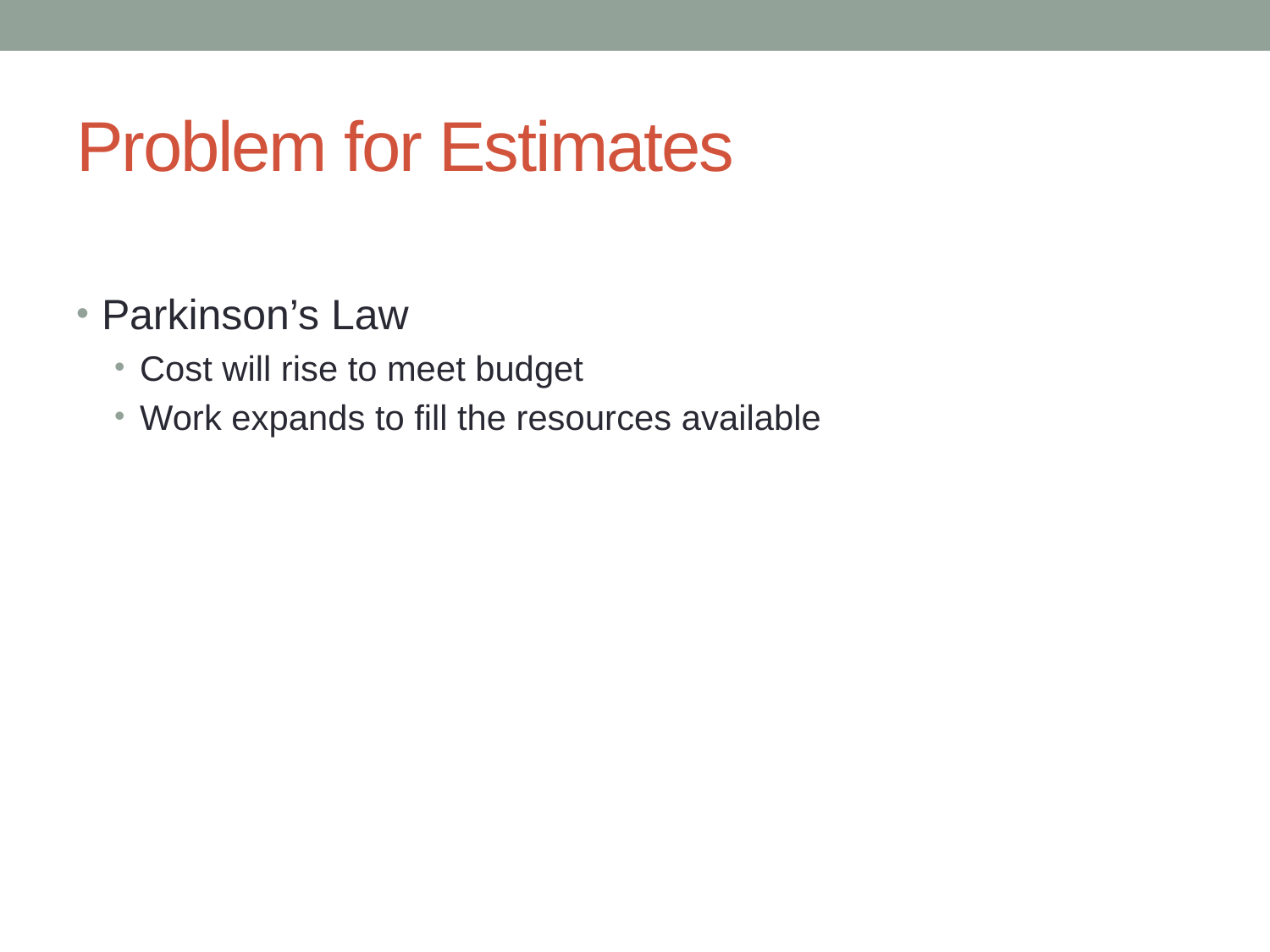

# Problem for Estimates

Parkinson’s Law
Cost will rise to meet budget
Work expands to fill the resources available